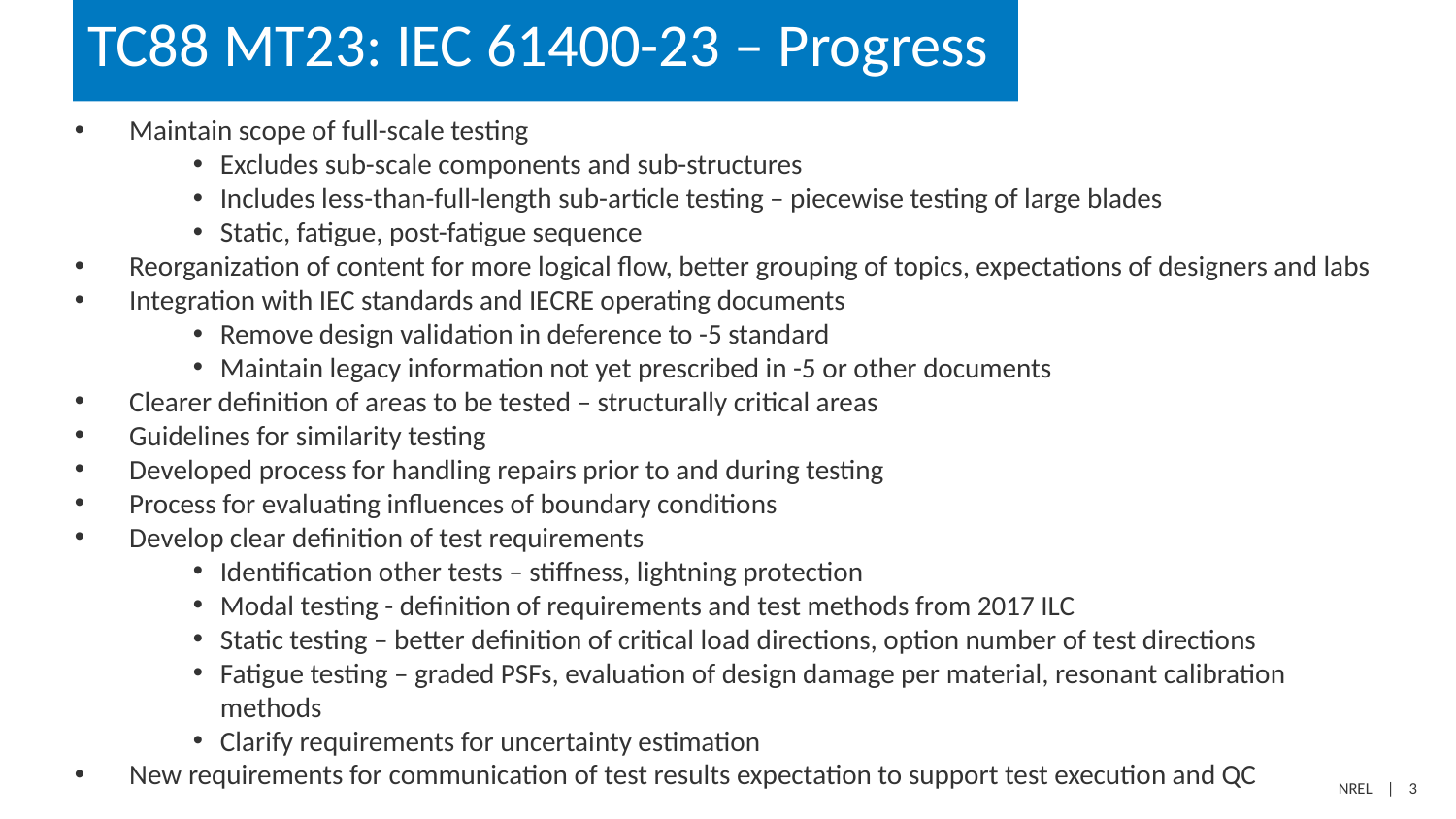

# TC88 MT23: IEC 61400-23 – Progress
Maintain scope of full-scale testing
Excludes sub-scale components and sub-structures
Includes less-than-full-length sub-article testing – piecewise testing of large blades
Static, fatigue, post-fatigue sequence
Reorganization of content for more logical flow, better grouping of topics, expectations of designers and labs
Integration with IEC standards and IECRE operating documents
Remove design validation in deference to -5 standard
Maintain legacy information not yet prescribed in -5 or other documents
Clearer definition of areas to be tested – structurally critical areas
Guidelines for similarity testing
Developed process for handling repairs prior to and during testing
Process for evaluating influences of boundary conditions
Develop clear definition of test requirements
Identification other tests – stiffness, lightning protection
Modal testing - definition of requirements and test methods from 2017 ILC
Static testing – better definition of critical load directions, option number of test directions
Fatigue testing – graded PSFs, evaluation of design damage per material, resonant calibration methods
Clarify requirements for uncertainty estimation
New requirements for communication of test results expectation to support test execution and QC